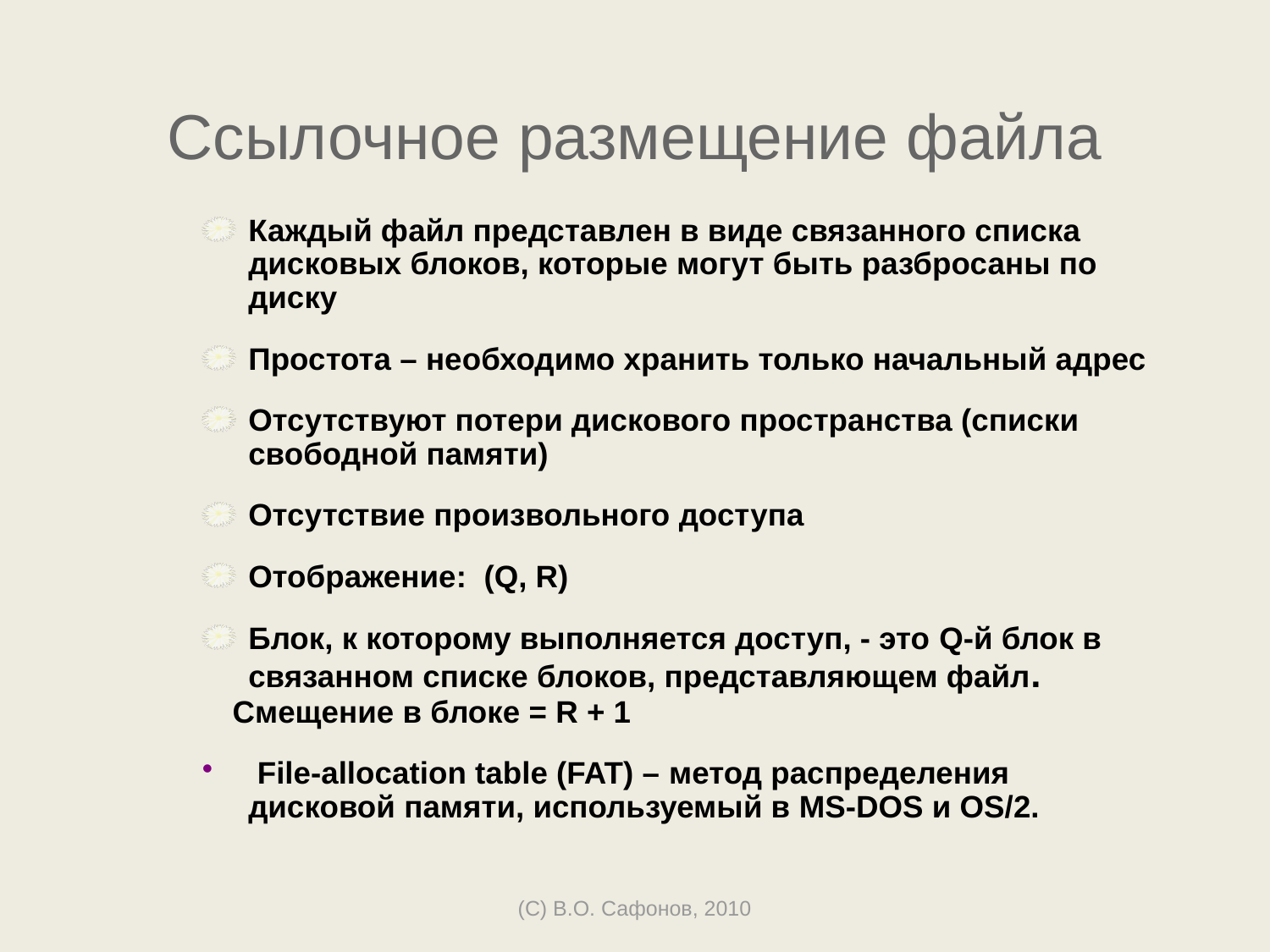

# Ссылочное размещение файла
Каждый файл представлен в виде связанного списка дисковых блоков, которые могут быть разбросаны по диску
Простота – необходимо хранить только начальный адрес
Отсутствуют потери дискового пространства (списки свободной памяти)
Отсутствие произвольного доступа
Отображение:  (Q, R)
Блок, к которому выполняется доступ, - это Q-й блок в связанном списке блоков, представляющем файл.
Смещение в блоке = R + 1
 File-allocation table (FAT) – метод распределения дисковой памяти, используемый в MS-DOS и OS/2.

(C) В.О. Сафонов, 2010